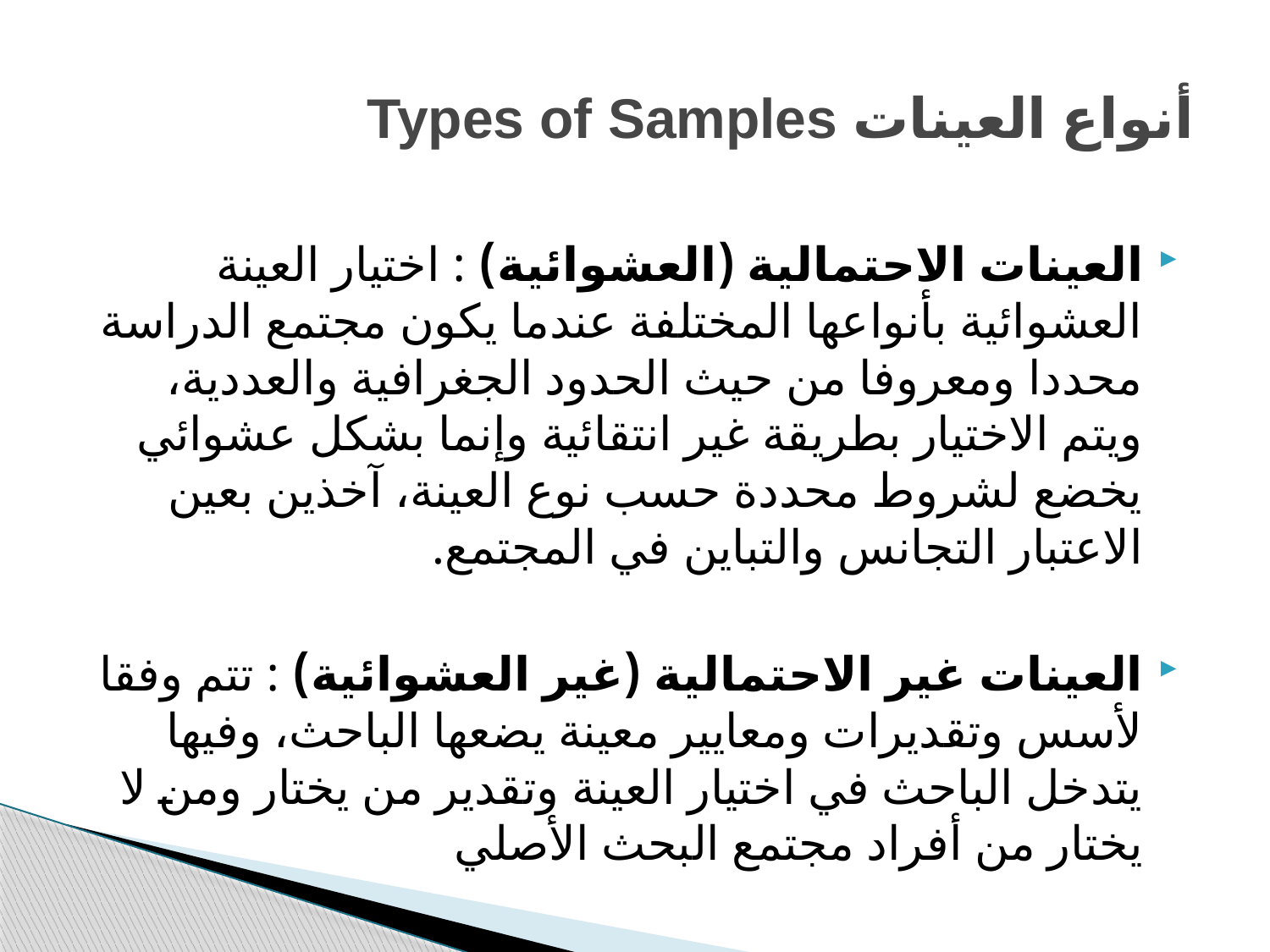

# أنواع العينات Types of Samples
العينات الاحتمالية (العشوائية) : اختيار العينة العشوائية بأنواعها المختلفة عندما يكون مجتمع الدراسة محددا ومعروفا من حيث الحدود الجغرافية والعددية، ويتم الاختيار بطريقة غير انتقائية وإنما بشكل عشوائي يخضع لشروط محددة حسب نوع العينة، آخذين بعين الاعتبار التجانس والتباين في المجتمع.

العينات غير الاحتمالية (غير العشوائية) : تتم وفقا لأسس وتقديرات ومعايير معينة يضعها الباحث، وفيها يتدخل الباحث في اختيار العينة وتقدير من يختار ومن لا يختار من أفراد مجتمع البحث الأصلي